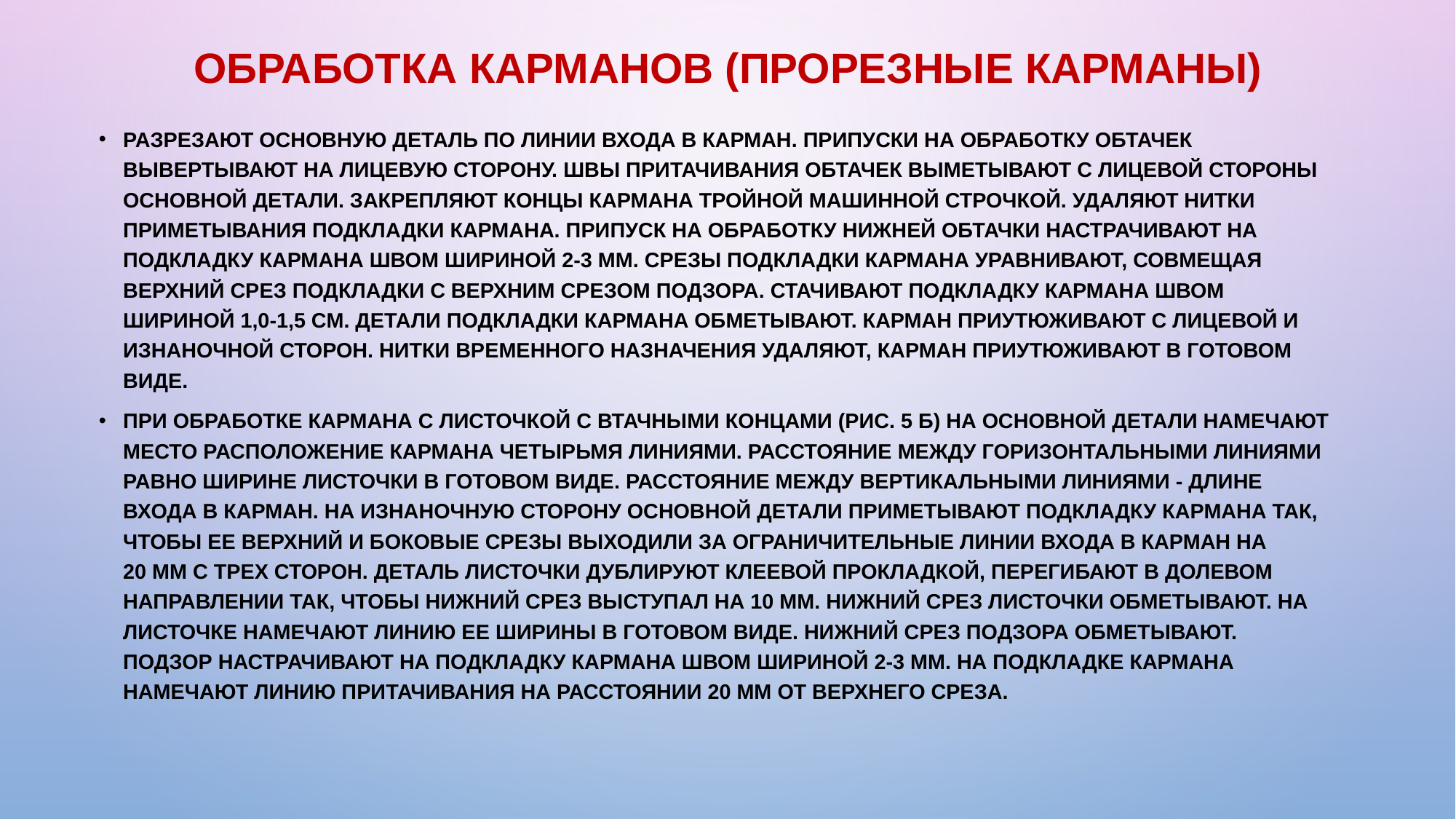

# Обработка карманов (Прорезные карманы)
Разрезают основную деталь по линии входа в карман. Припуски на обработку обтачек вывертывают на лицевую сторону. Швы притачивания обтачек выметывают с лицевой стороны основной детали. Закрепляют концы кармана тройной машинной строчкой. Удаляют нитки приметывания подкладки кармана. Припуск на обработку нижней обтачки настрачивают на подкладку кармана швом шириной 2-3 мм. Срезы подкладки кармана уравнивают, совмещая верхний срез подкладки с верхним срезом подзора. Стачивают подкладку кармана швом шириной 1,0-1,5 см. Детали подкладки кармана обметывают. Карман приутюживают с лицевой и изнаночной сторон. Нитки временного назначения удаляют, карман приутюживают в готовом виде.
При обработке кармана с листочкой с втачными концами (рис. 5 б) На основной детали намечают место расположение кармана четырьмя линиями. Расстояние между горизонтальными линиями равно ширине листочки в готовом виде. Расстояние между вертикальными линиями - длине входа в карман. На изнаночную сторону основной детали приметывают подкладку кармана так, чтобы ее верхний и боковые срезы выходили за ограничительные линии входа в карман на 20 мм с трех сторон. Деталь листочки дублируют клеевой прокладкой, перегибают в долевом направлении так, чтобы нижний срез выступал на 10 мм. Нижний срез листочки обметывают. На листочке намечают линию ее ширины в готовом виде. Нижний срез подзора обметывают. Подзор настрачивают на подкладку кармана швом шириной 2-3 мм. На подкладке кармана намечают линию притачивания на расстоянии 20 мм от верхнего среза.